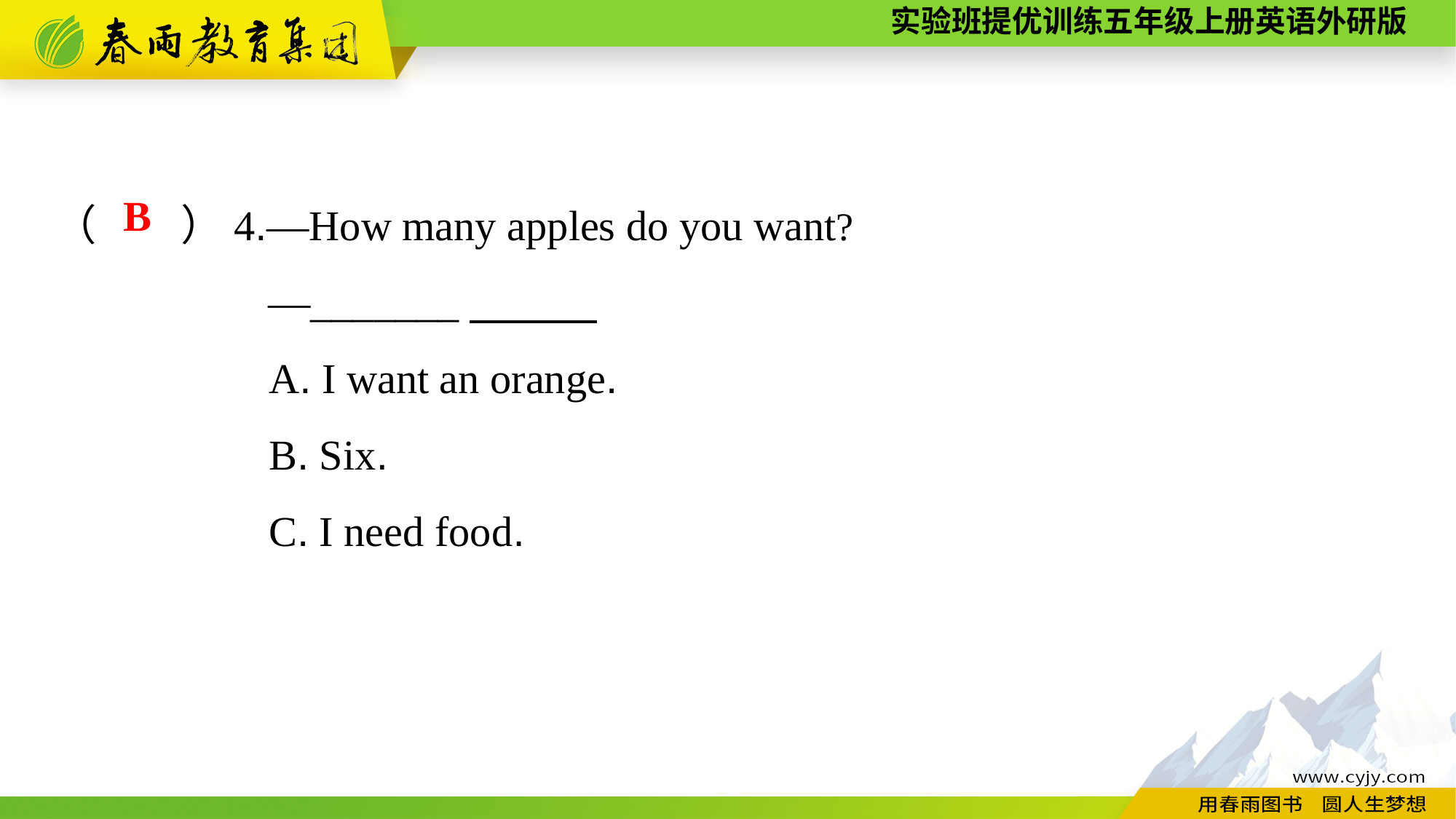

（　　）4.—How many apples do you want?
—_______
A. I want an orange.
B. Six.
C. I need food.
B